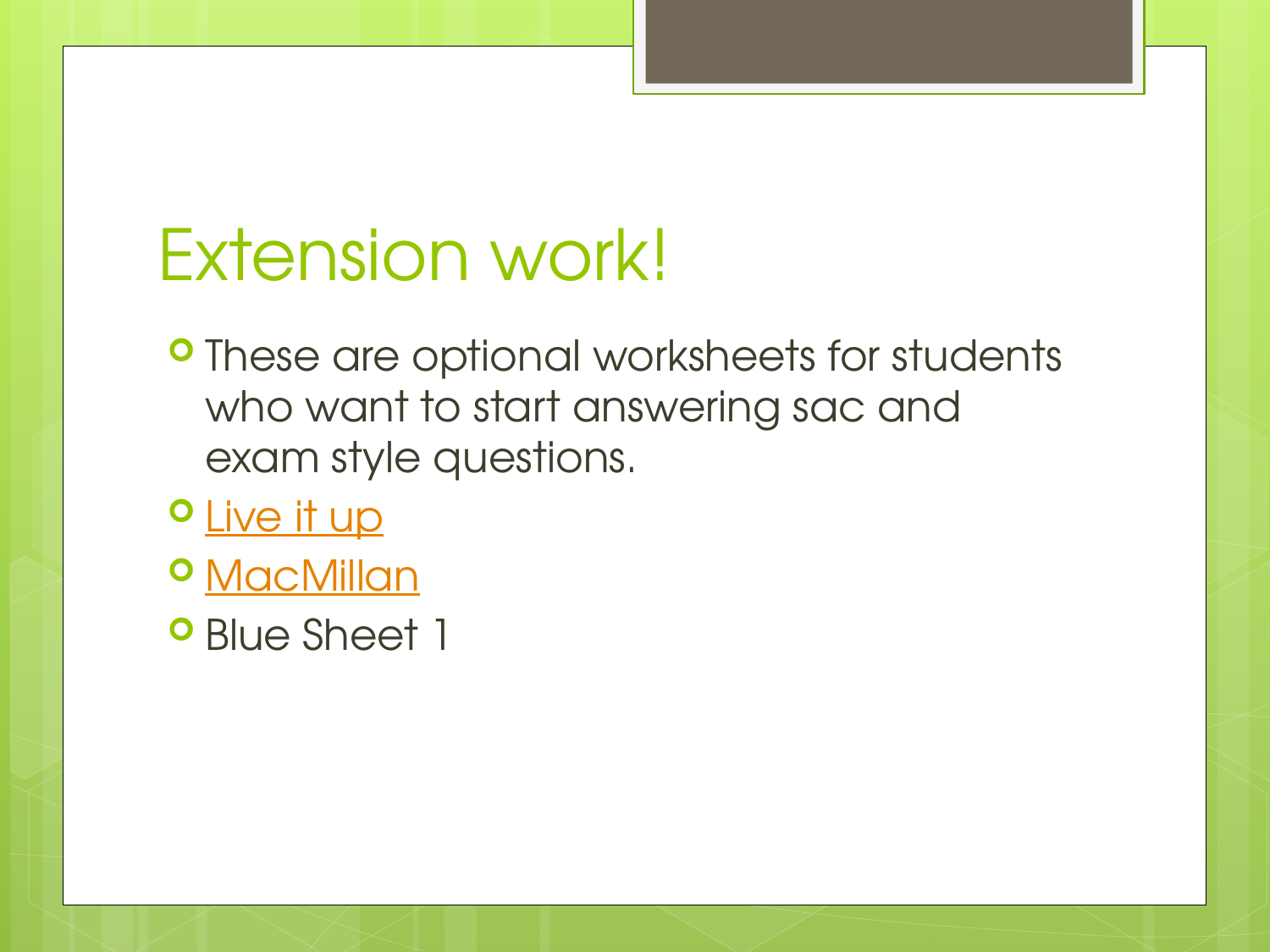

# Extension work!
These are optional worksheets for students who want to start answering sac and exam style questions.
Live it up
MacMillan
Blue Sheet 1